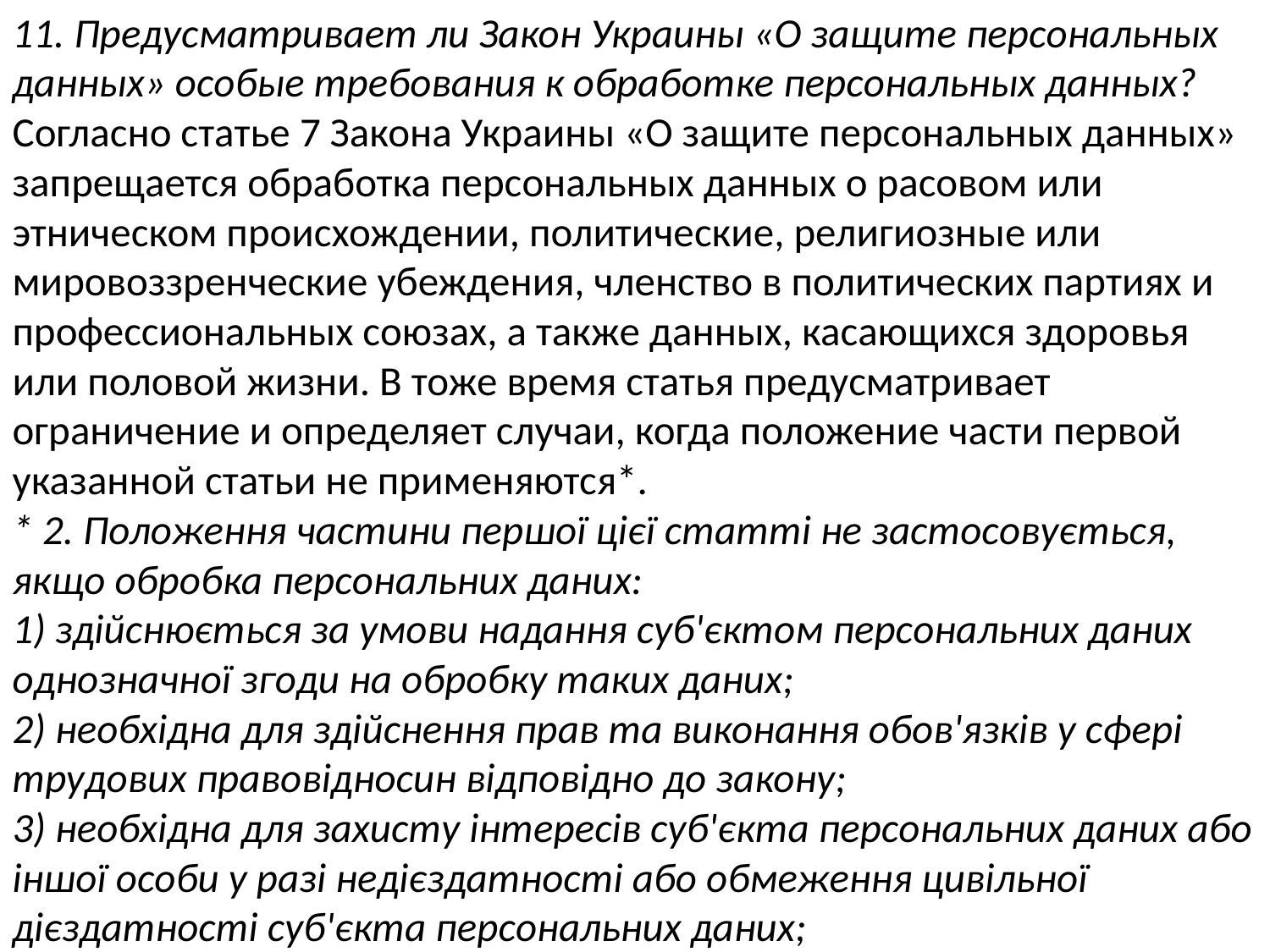

11. Предусматривает ли Закон Украины «О защите персональных данных» особые требования к обработке персональных данных?
Согласно статье 7 Закона Украины «О защите персональных данных» запрещается обработка персональных данных о расовом или этническом происхождении, политические, религиозные или мировоззренческие убеждения, членство в политических партиях и профессиональных союзах, а также данных, касающихся здоровья или половой жизни. В тоже время статья предусматривает ограничение и определяет случаи, когда положение части первой указанной статьи не применяются*.
* 2. Положення частини першої цієї статті не застосовується, якщо обробка персональних даних:
1) здійснюється за умови надання суб'єктом персональних даних однозначної згоди на обробку таких даних;
2) необхідна для здійснення прав та виконання обов'язків у сфері трудових правовідносин відповідно до закону;
3) необхідна для захисту інтересів суб'єкта персональних даних або іншої особи у разі недієздатності або обмеження цивільної дієздатності суб'єкта персональних даних;